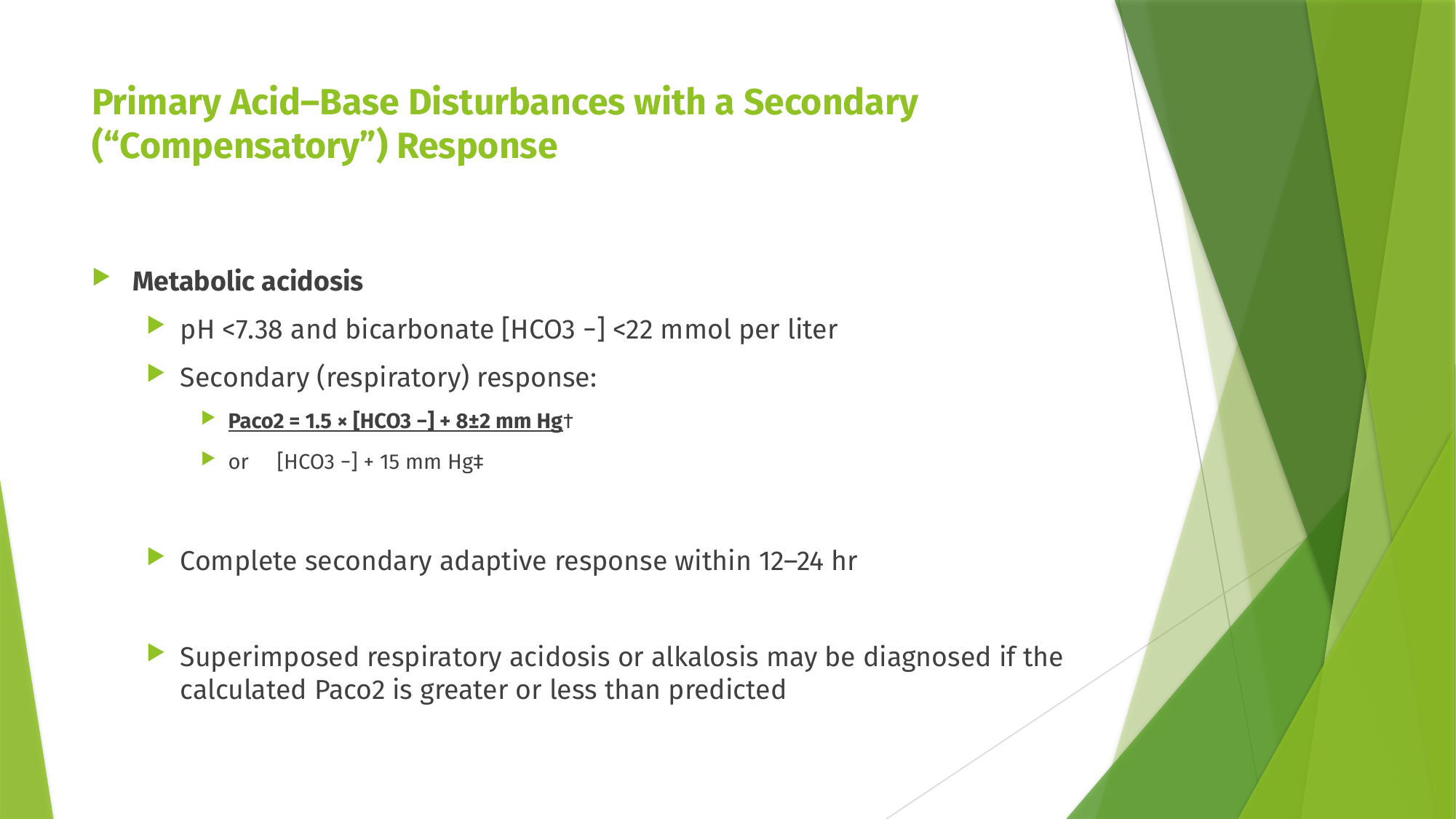

# Primary Acid–Base Disturbances with a Secondary (“Compensatory”) Response
Metabolic acidosis
pH <7.38 and bicarbonate [HCO3 −] <22 mmol per liter
Secondary (respiratory) response:
Paco2 = 1.5 × [HCO3 −] + 8±2 mm Hg†
or     [HCO3 −] + 15 mm Hg‡

Complete secondary adaptive response within 12–24 hr

Superimposed respiratory acidosis or alkalosis may be diagnosed if the calculated Paco2 is greater or less than predicted